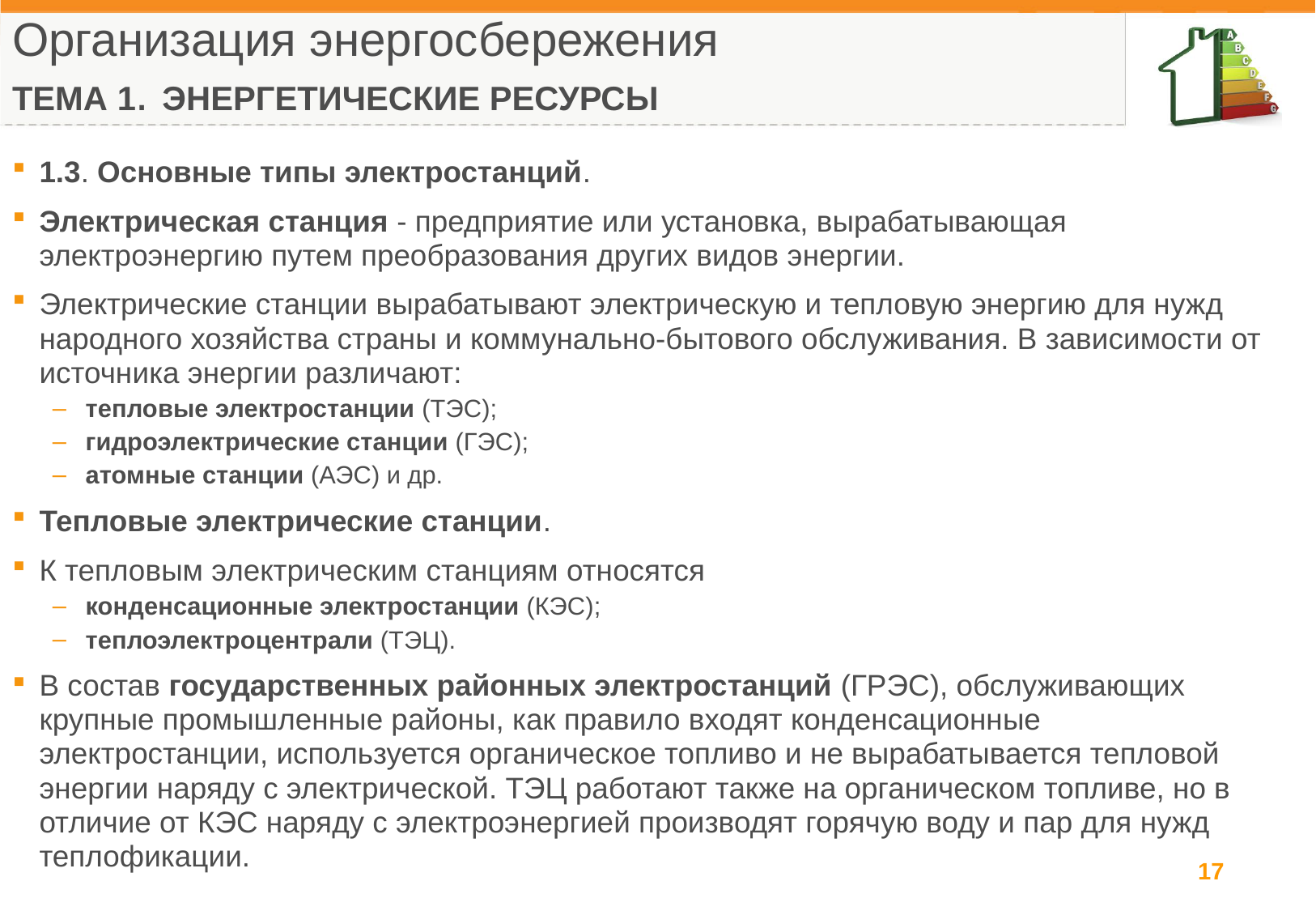

Организация энергосбережения
ТЕМА 1. ЭНЕРГЕТИЧЕСКИЕ РЕСУРСЫ
1.3. Основные типы электростанций.
Электрическая станция - предприятие или установка, вырабатывающая электроэнергию путем преобразования других видов энергии.
Электрические станции вырабатывают электрическую и тепловую энергию для нужд народного хозяйства страны и коммунально-бытового обслуживания. В зависимости от источника энергии различают:
тепловые электростанции (ТЭС);
гидроэлектрические станции (ГЭС);
атомные станции (АЭС) и др.
Тепловые электрические станции.
К тепловым электрическим станциям относятся
конденсационные электростанции (КЭС);
теплоэлектроцентрали (ТЭЦ).
В состав государственных районных электростанций (ГРЭС), обслуживающих крупные промышленные районы, как правило входят конденсационные электростанции, используется органическое топливо и не вырабатывается тепловой энергии наряду с электрической. ТЭЦ работают также на органическом топливе, но в отличие от КЭС наряду с электроэнергией производят горячую воду и пар для нужд теплофикации.